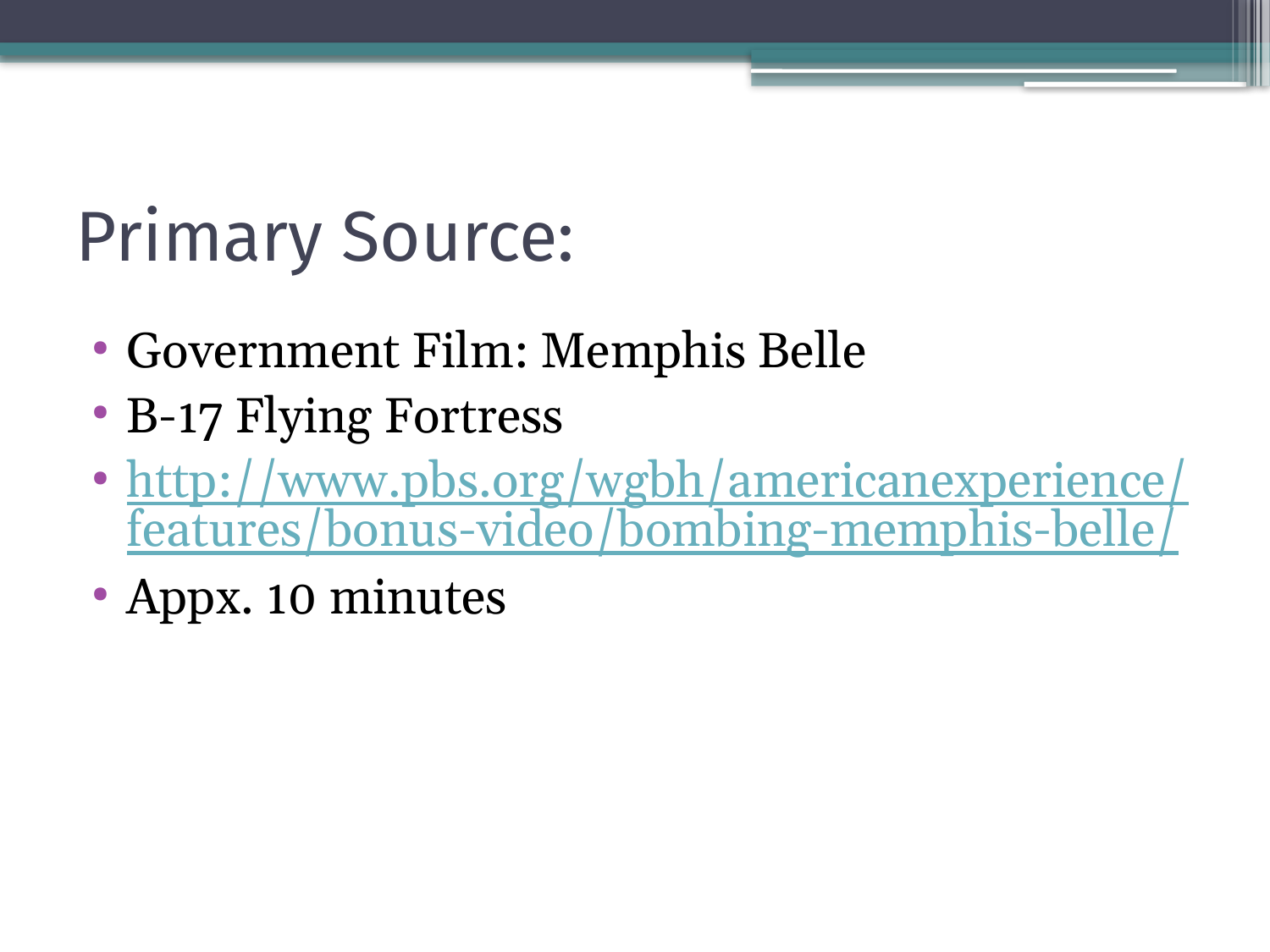

# Primary Source:
Government Film: Memphis Belle
B-17 Flying Fortress
http://www.pbs.org/wgbh/americanexperience/features/bonus-video/bombing-memphis-belle/
Appx. 10 minutes